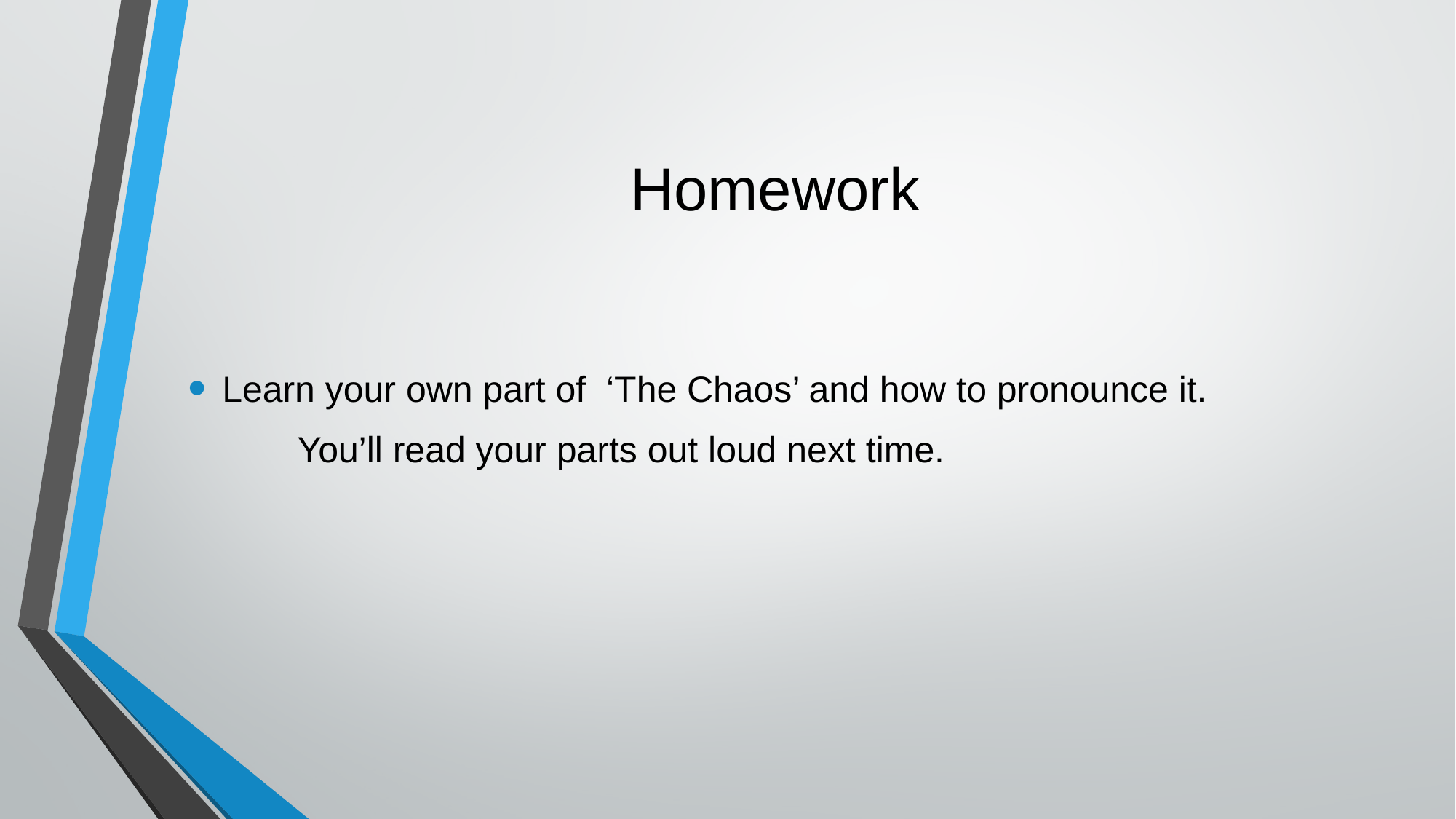

# Homework
Learn your own part of  ‘The Chaos’ and how to pronounce it.
	You’ll read your parts out loud next time.